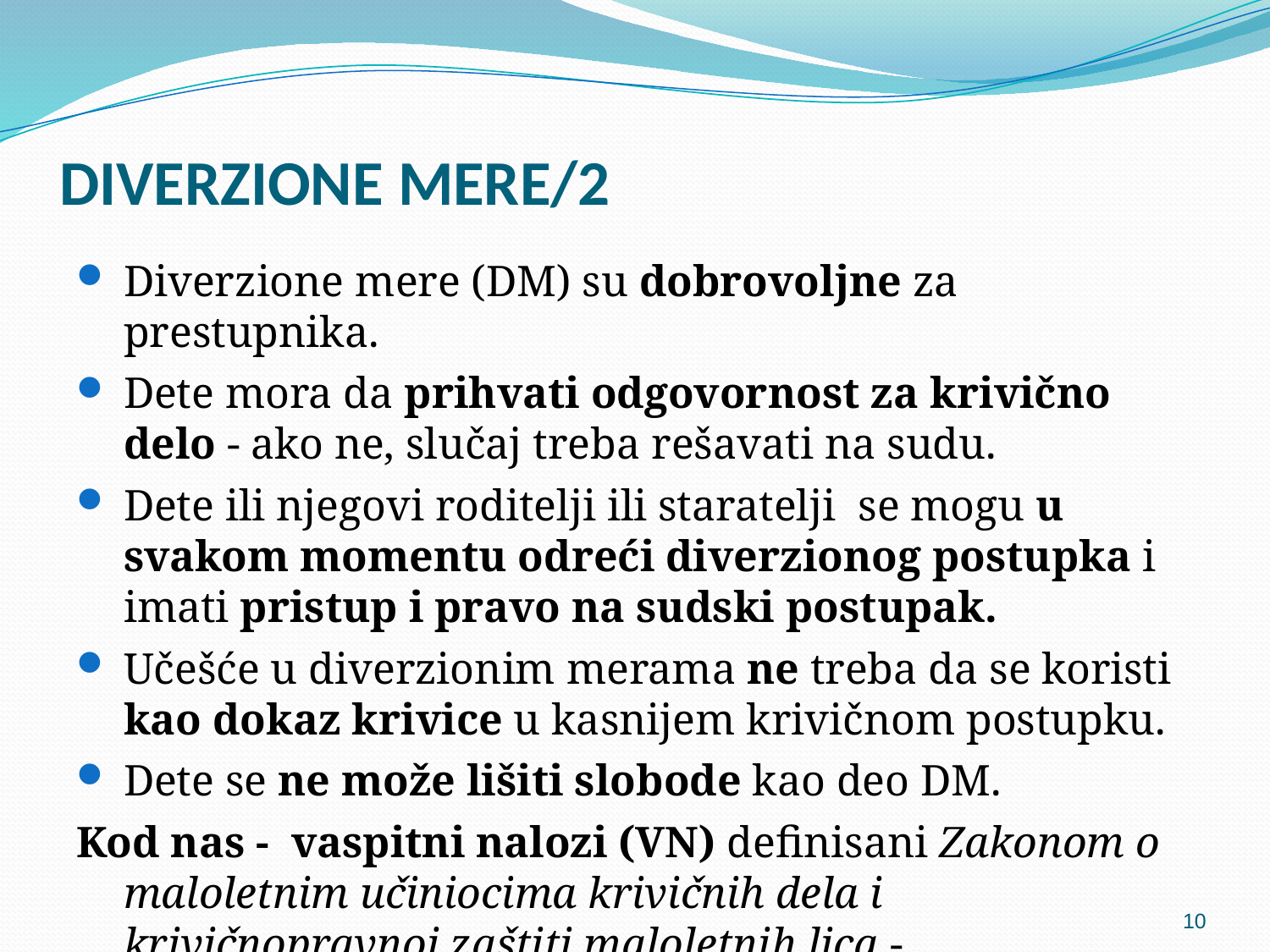

# DIVERZIONE MERE/2
Diverzione mere (DM) su dobrovoljne za prestupnika.
Dete mora da prihvati odgovornost za krivično delo - ako ne, slučaj treba rešavati na sudu.
Dete ili njegovi roditelji ili staratelji  se mogu u svakom momentu odreći diverzionog postupka i imati pristup i pravo na sudski postupak.
Učešće u diverzionim merama ne treba da se koristi kao dokaz krivice u kasnijem krivičnom postupku.
Dete se ne može lišiti slobode kao deo DM.
Kod nas -  vaspitni nalozi (VN) definisani Zakonom o maloletnim učiniocima krivičnih dela i krivičnopravnoj zaštiti maloletnih lica - ZMUKDKZML, (2005).

10